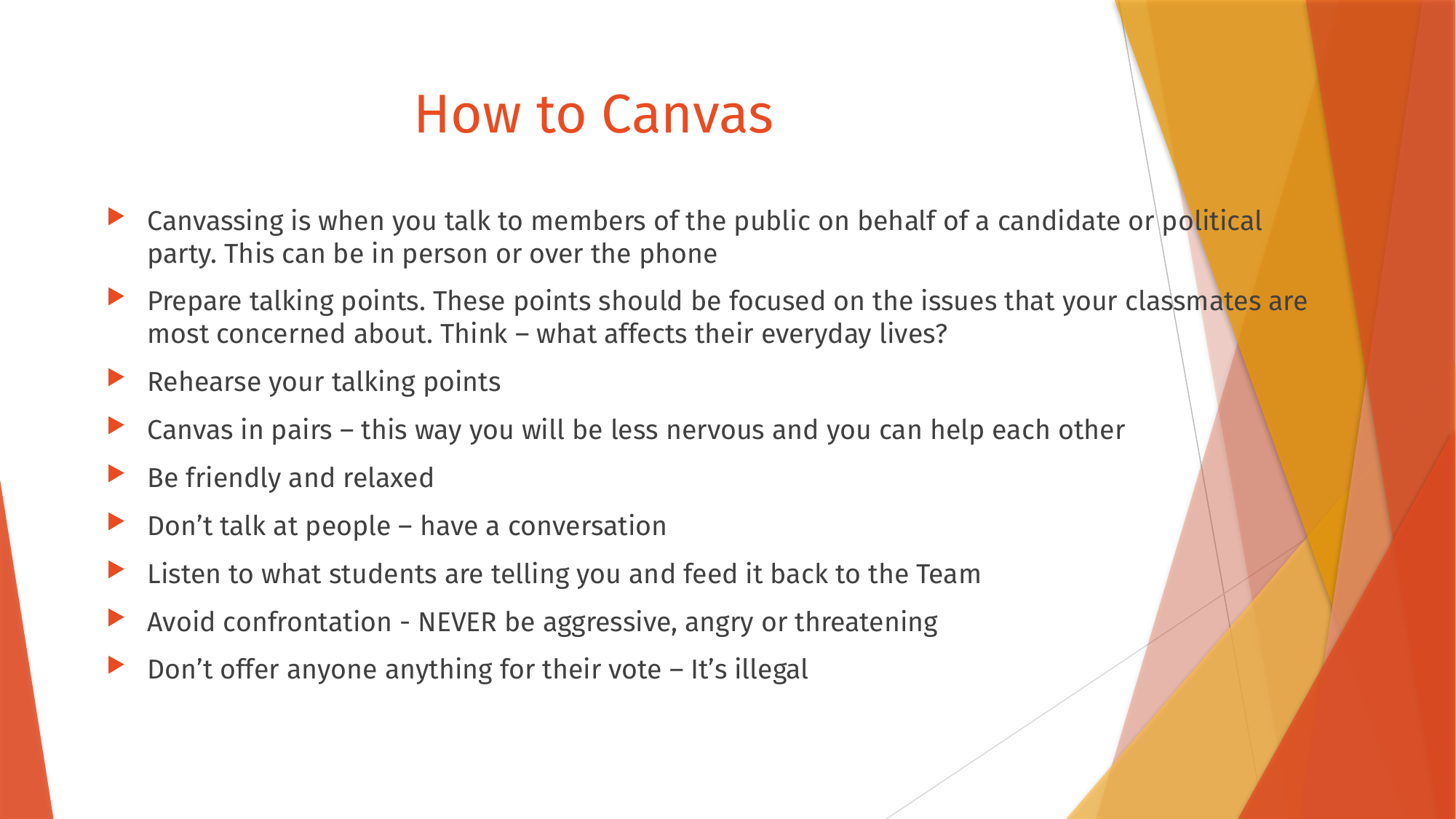

# How to Canvas
Canvassing is when you talk to members of the public on behalf of a candidate or political party. This can be in person or over the phone
Prepare talking points. These points should be focused on the issues that your classmates are most concerned about. Think – what affects their everyday lives?
Rehearse your talking points
Canvas in pairs – this way you will be less nervous and you can help each other
Be friendly and relaxed
Don’t talk at people – have a conversation
Listen to what students are telling you and feed it back to the Team
Avoid confrontation - NEVER be aggressive, angry or threatening
Don’t offer anyone anything for their vote – It’s illegal